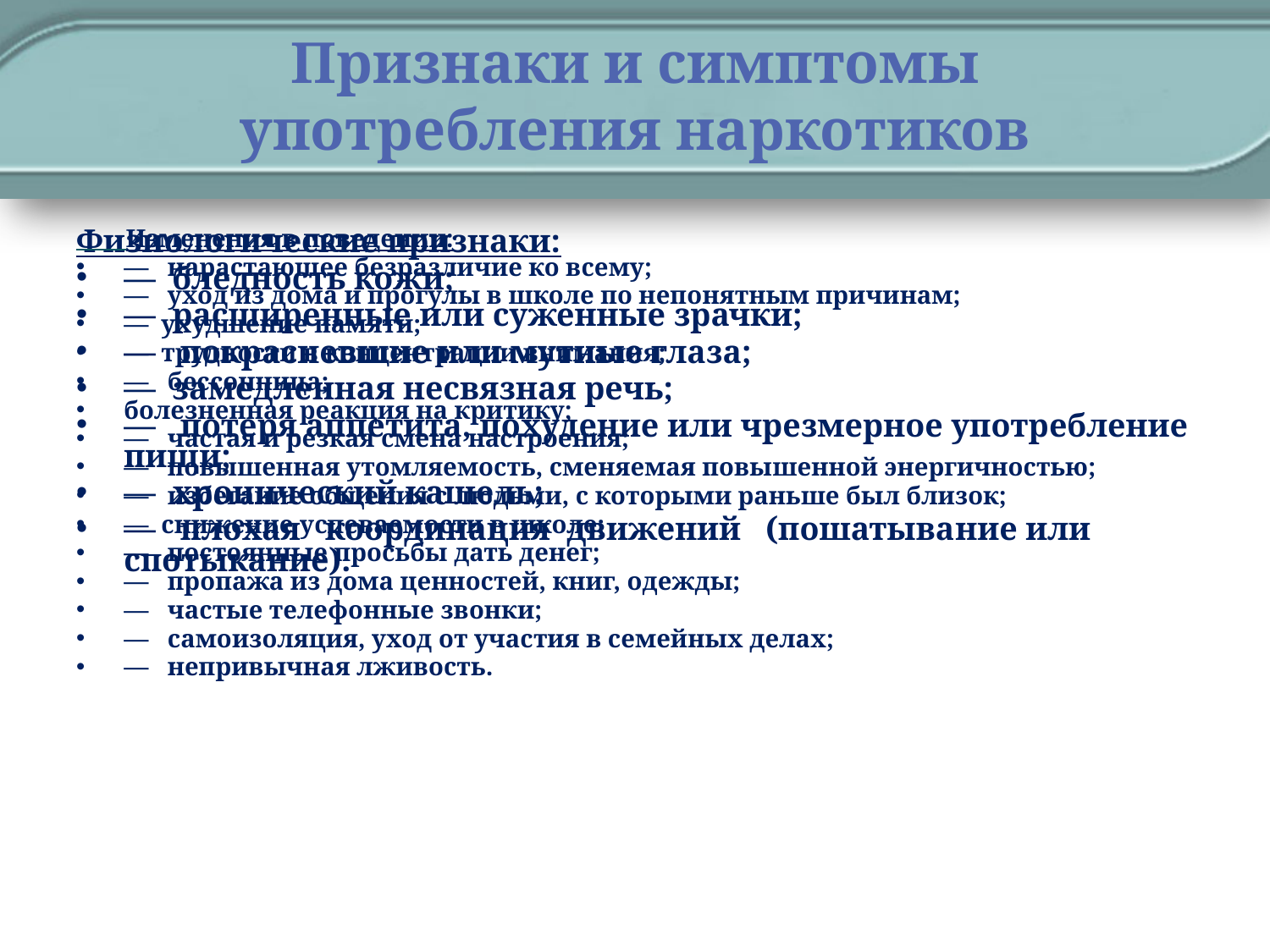

# Признаки и симптомы употребления наркотиков
Физиологические признаки:
—  бледность кожи;
—  расширенные или суженные зрачки;
—   покрасневшие или мутные глаза;
—  замедленная несвязная речь;
—   потеря аппетита, похудение или чрезмерное употребление пищи;
—  хронический кашель;
—   плохая   координация  движений   (пошатыва­ние или спотыкание).
         Изменения в поведении:
—   нарастающее безразличие ко всему;
—   уход из дома и прогулы в школе по непо­нятным причинам;
—  ухудшение памяти;
—  трудности в концентрации внимания;
—   бессонница;
болезненная реакция на критику;
—   частая и резкая смена настроения;
—   повышенная утомляемость, сменяемая повы­шенной энергичностью;
—   избегание общения с людьми, с которыми раньше был близок;
—  снижение успеваемости в школе;
—   постоянные просьбы дать денег;
—   пропажа из дома ценностей, книг, одежды;
—   частые телефонные звонки;
—   самоизоляция, уход от участия в семейных делах;
—   непривычная лживость.